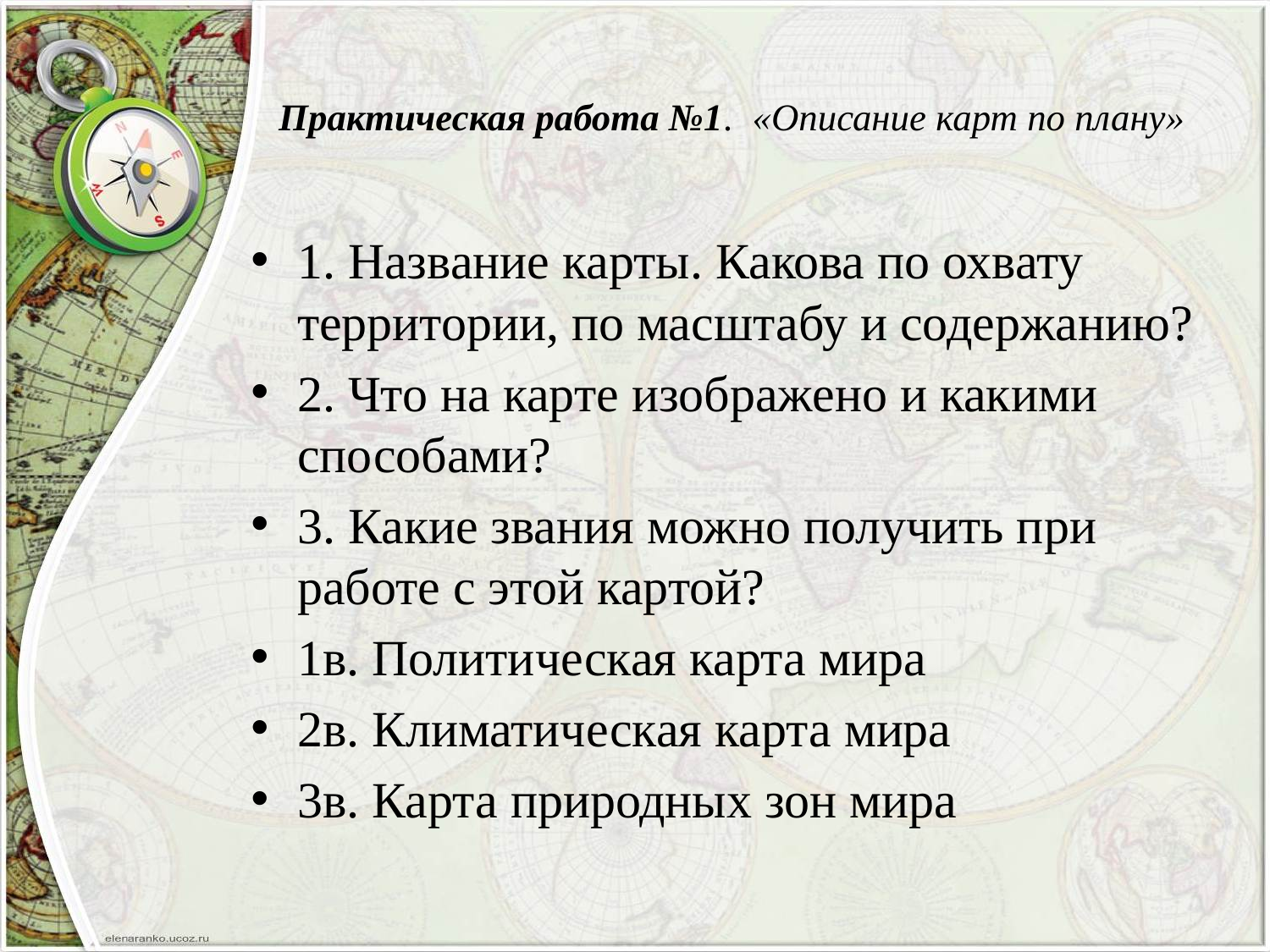

# Практическая работа №1.  «Описание карт по плану»
1. Название карты. Какова по охвату территории, по масштабу и содержанию?
2. Что на карте изображено и какими способами?
3. Какие звания можно получить при работе с этой картой?
1в. Политическая карта мира
2в. Климатическая карта мира
3в. Карта природных зон мира